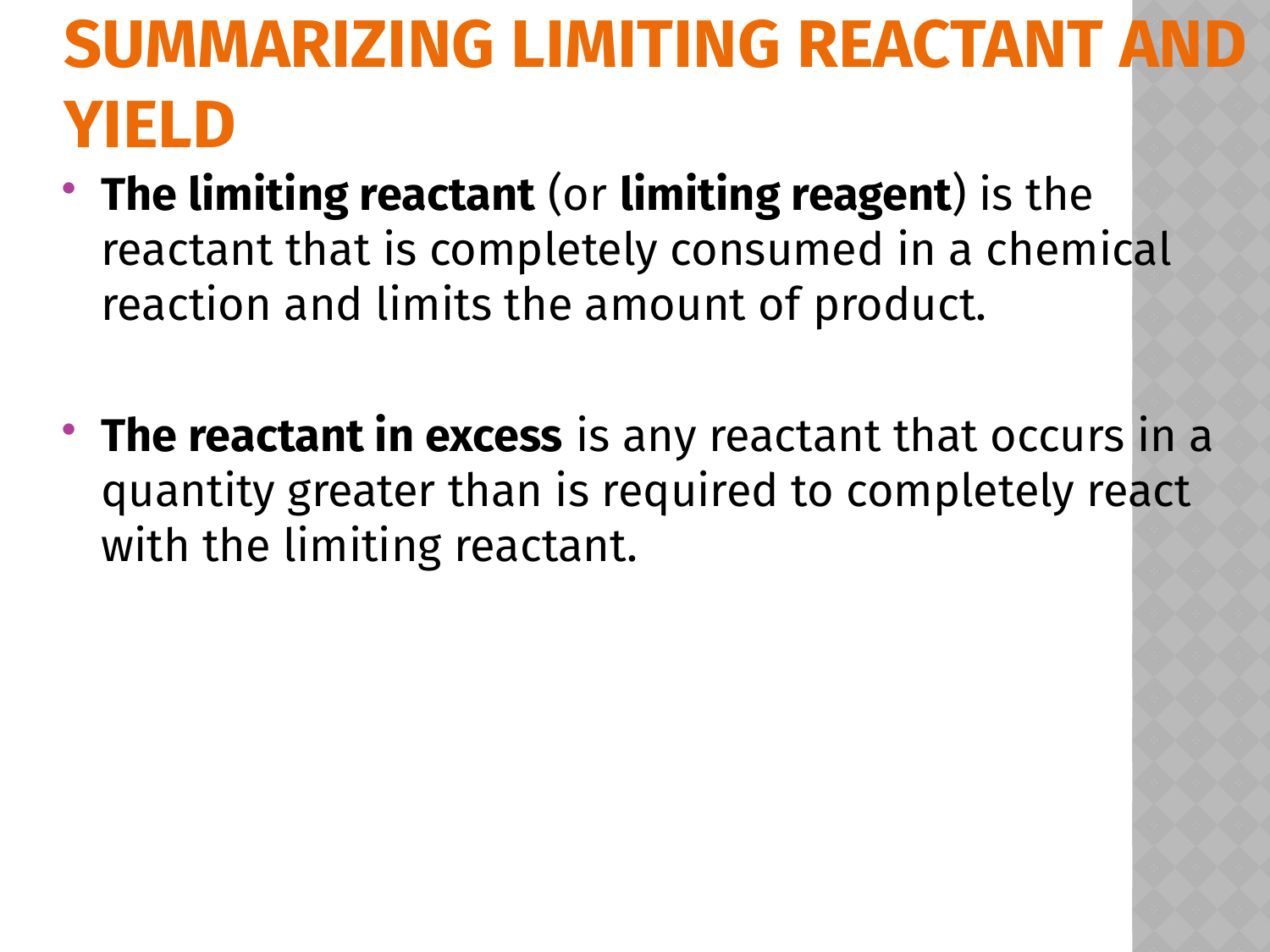

# Summarizing Limiting Reactant and Yield
The limiting reactant (or limiting reagent) is the reactant that is completely consumed in a chemical reaction and limits the amount of product.

The reactant in excess is any reactant that occurs in a quantity greater than is required to completely react with the limiting reactant.